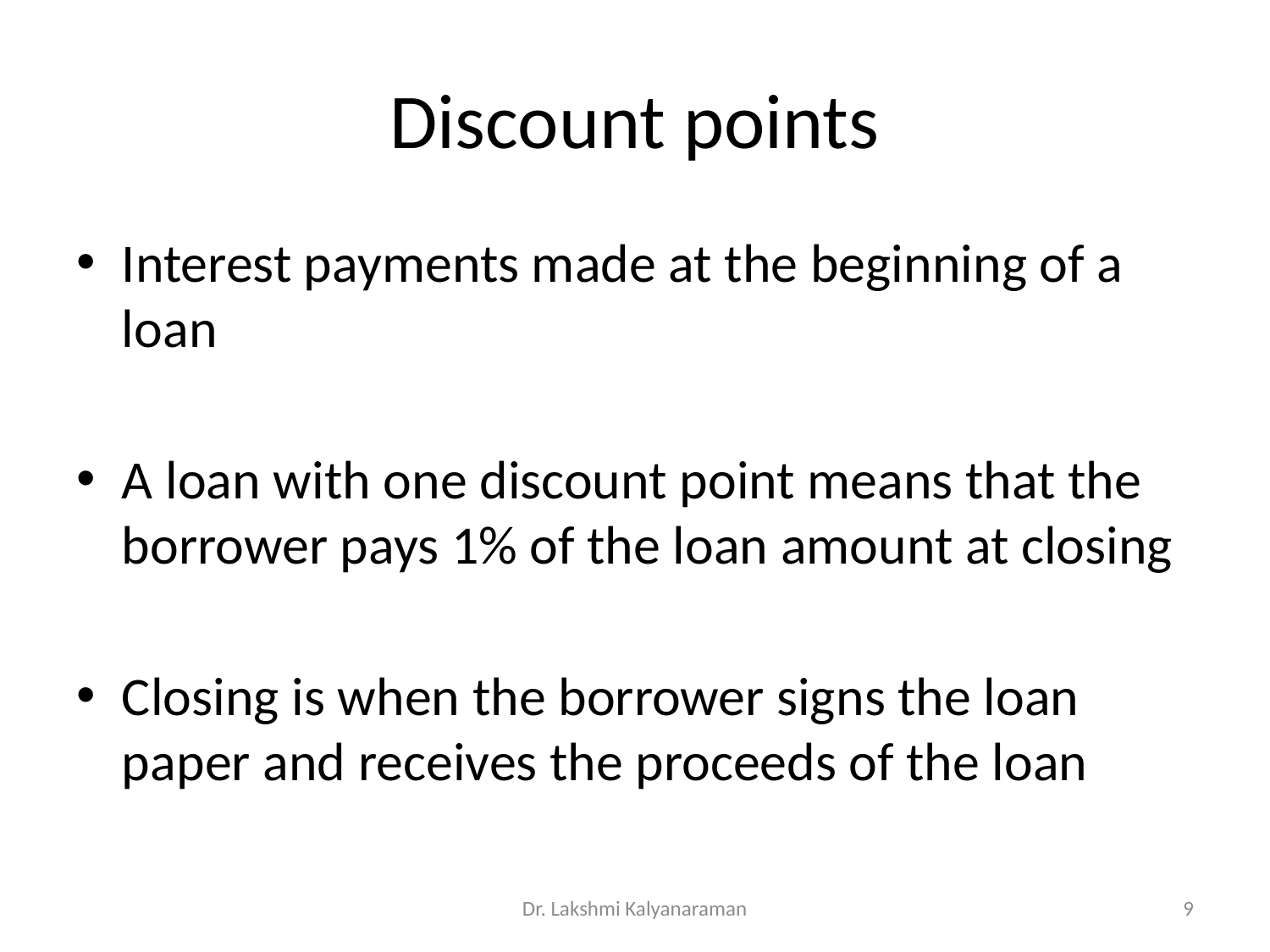

# Discount points
Interest payments made at the beginning of a loan

A loan with one discount point means that the borrower pays 1% of the loan amount at closing

Closing is when the borrower signs the loan paper and receives the proceeds of the loan
Dr. Lakshmi Kalyanaraman
9